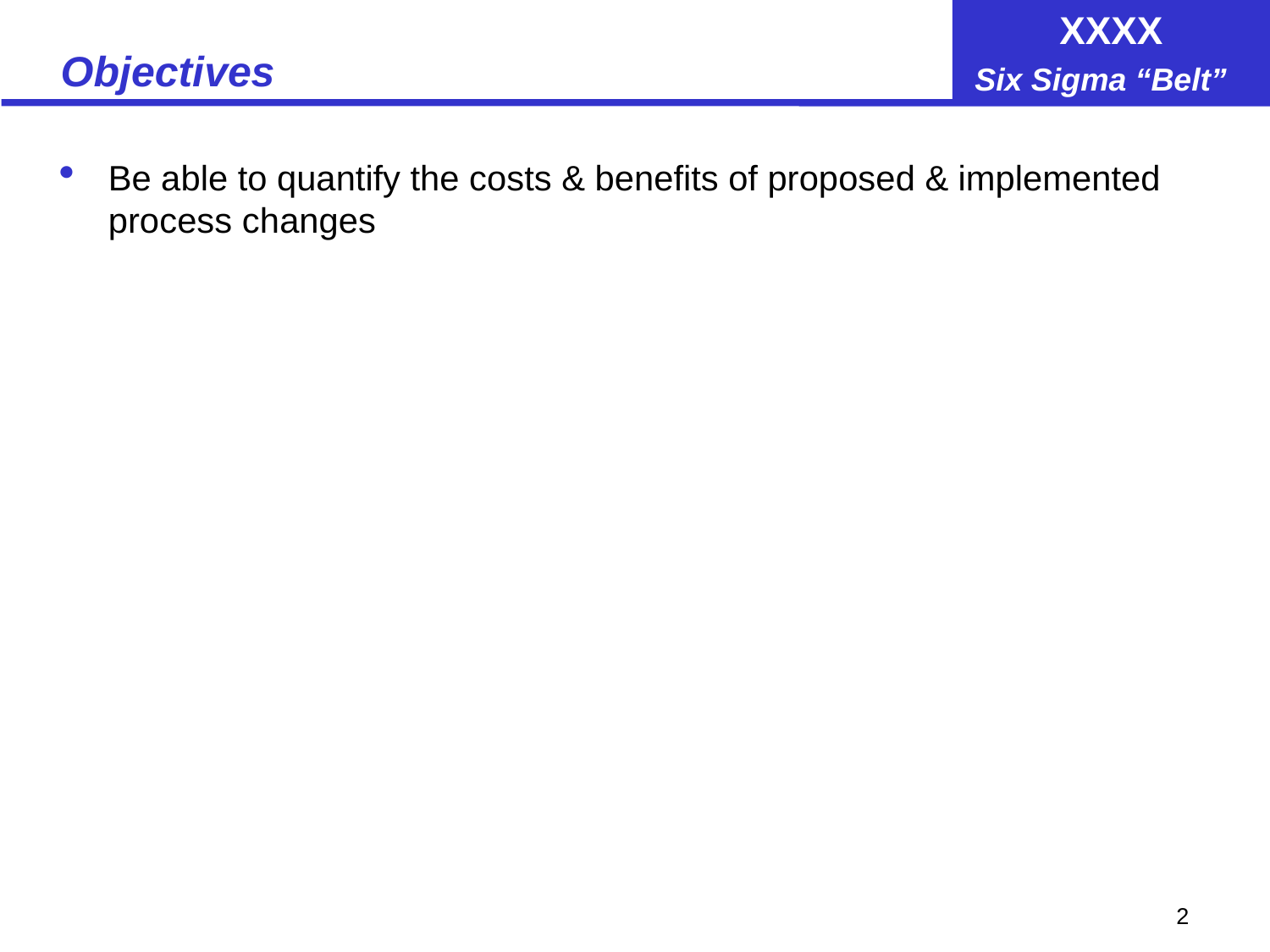

# Objectives
Be able to quantify the costs & benefits of proposed & implemented process changes